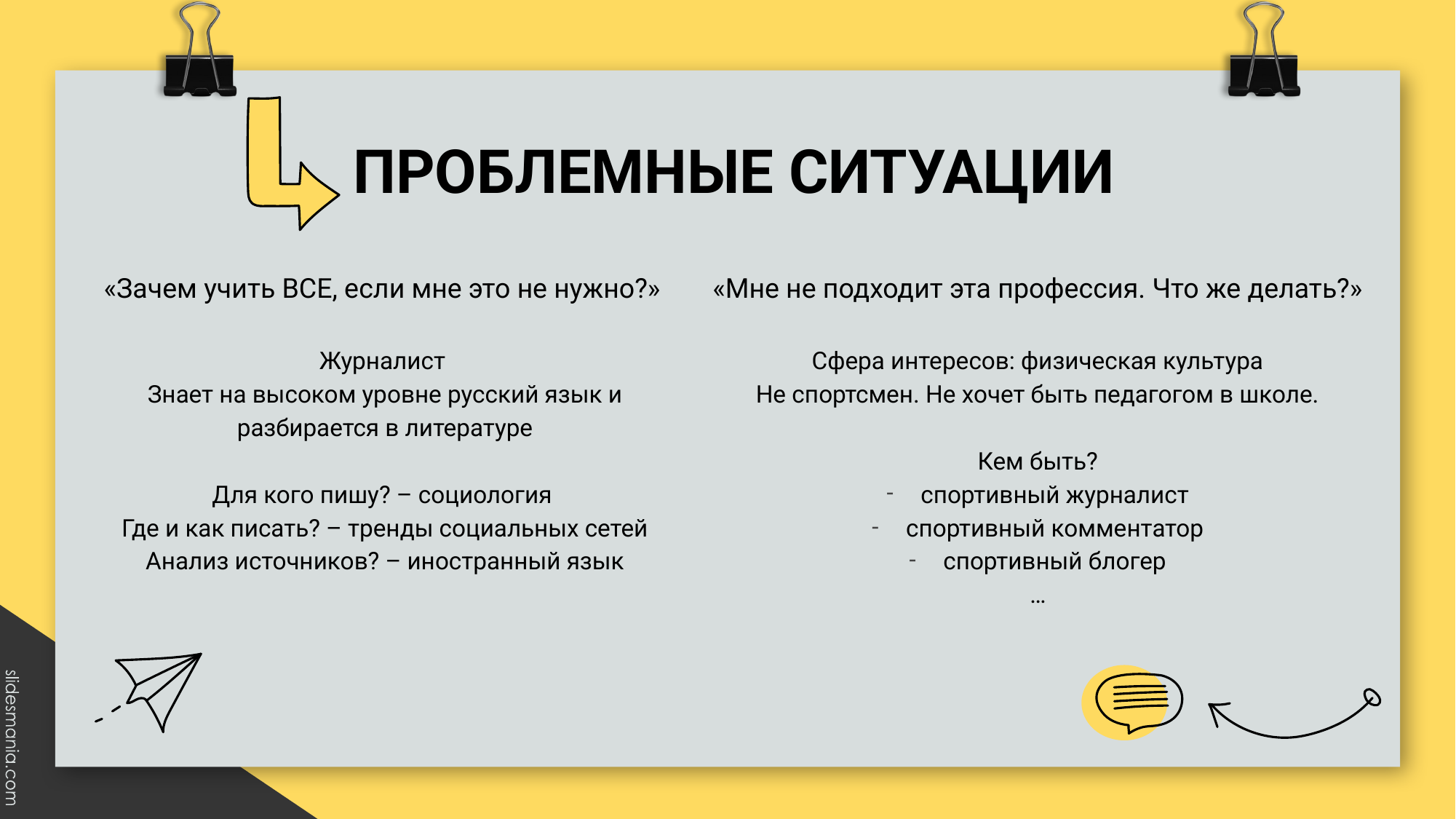

# ПРОБЛЕМНЫЕ СИТУАЦИИ
«Зачем учить ВСЕ, если мне это не нужно?»

Журналист
Знает на высоком уровне русский язык и разбирается в литературе

Для кого пишу? – социология
Где и как писать? – тренды социальных сетей
Анализ источников? – иностранный язык

«Мне не подходит эта профессия. Что же делать?»

Сфера интересов: физическая культура
Не спортсмен. Не хочет быть педагогом в школе.

Кем быть?
спортивный журналист
спортивный комментатор
спортивный блогер
…